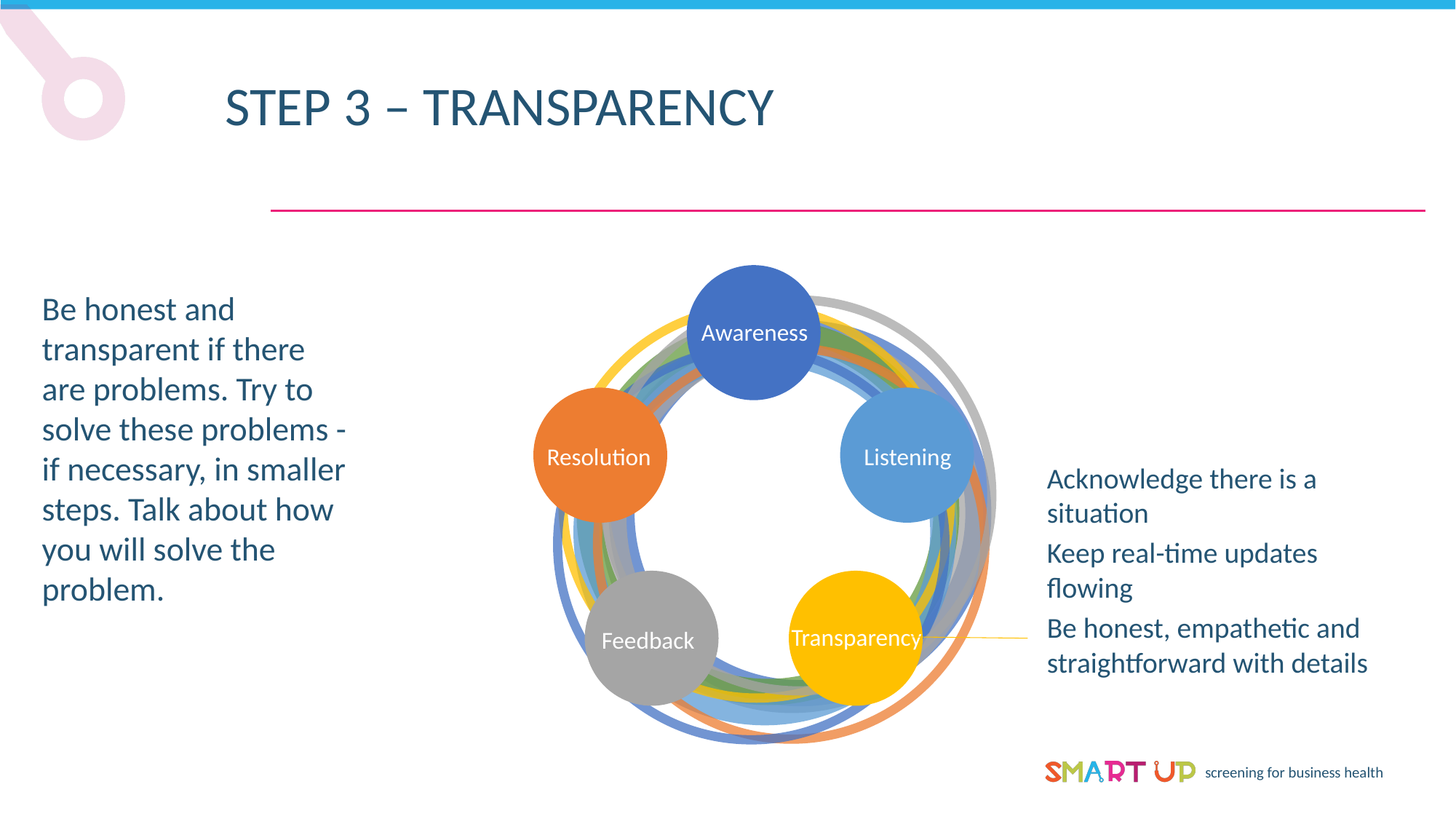

STEP 3 – TRANSPARENCY

Be honest and transparent if there are problems. Try to solve these problems - if necessary, in smaller steps. Talk about how you will solve the problem.

Awareness

Resolution
Listening
Acknowledge there is a situation
Keep real-time updates flowing
Be honest, empathetic and straightforward with details

Transparency
Feedback